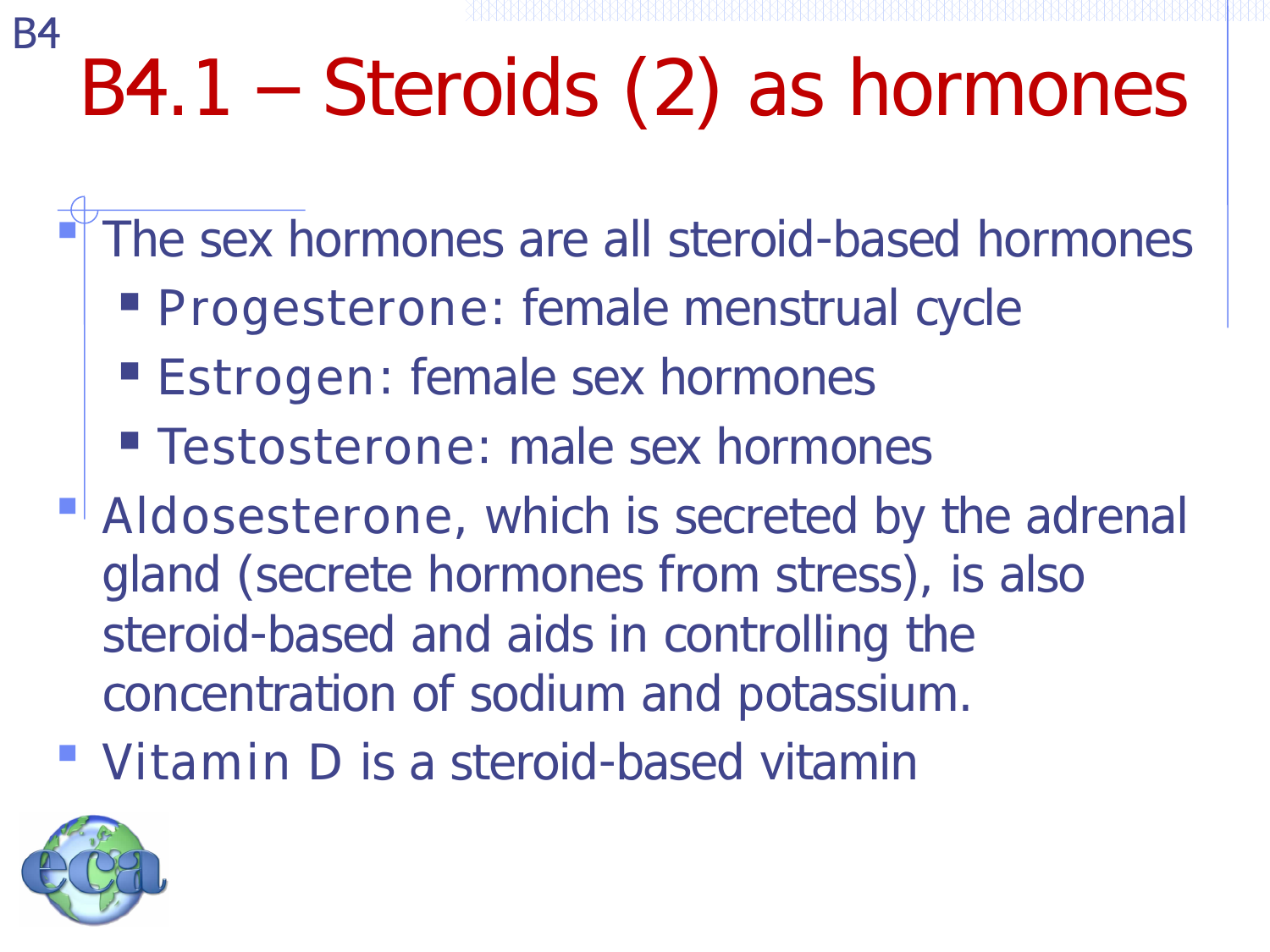

# B4.1 – Steroids (2) as hormones
The sex hormones are all steroid-based hormones
Progesterone: female menstrual cycle
Estrogen: female sex hormones
Testosterone: male sex hormones
Aldosesterone, which is secreted by the adrenal gland (secrete hormones from stress), is also steroid-based and aids in controlling the concentration of sodium and potassium.
Vitamin D is a steroid-based vitamin